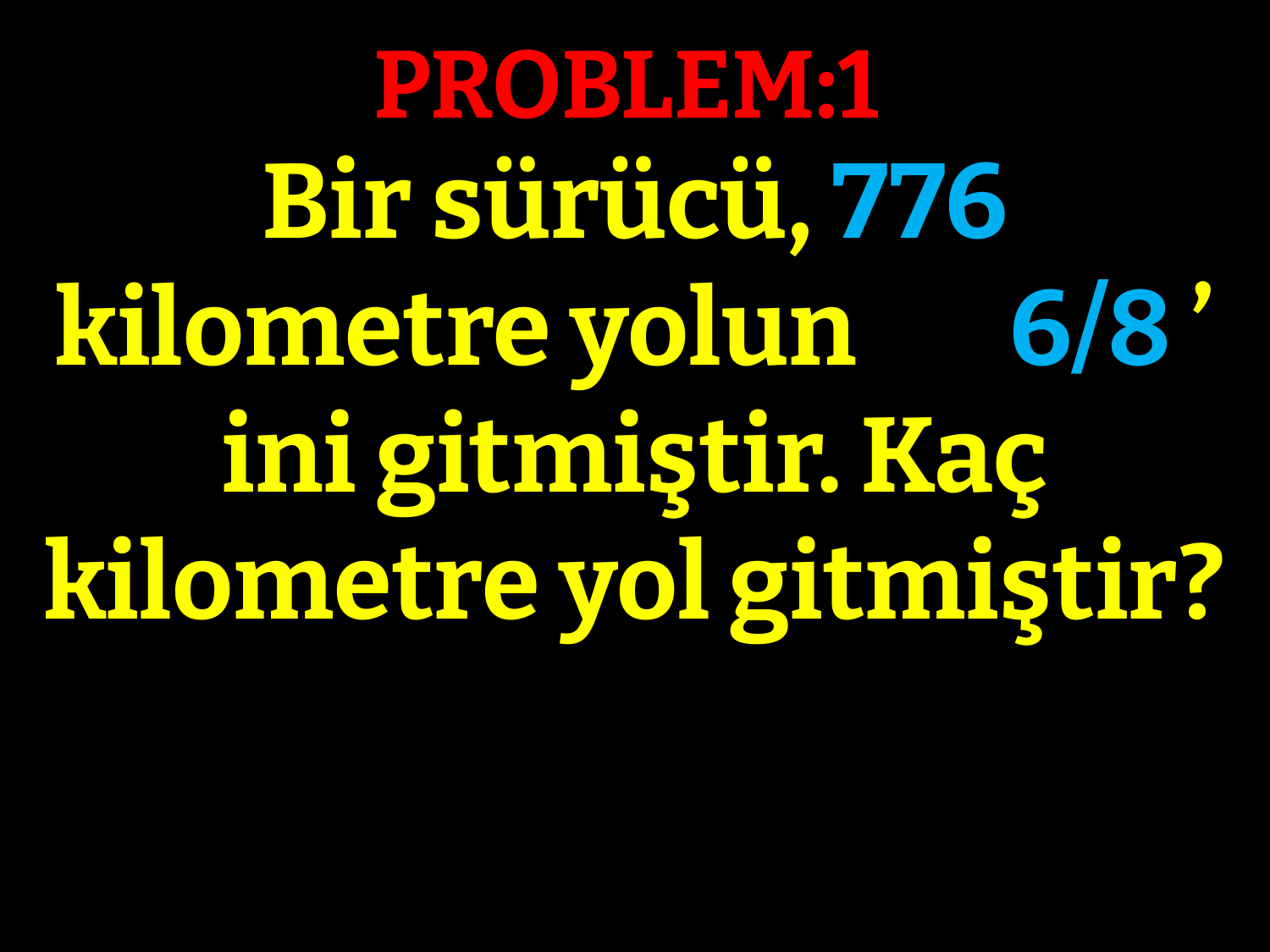

PROBLEM:1
Bir sürücü, 776 kilometre yolun        6/8 ’ ini gitmiştir. Kaç kilometre yol gitmiştir?
#